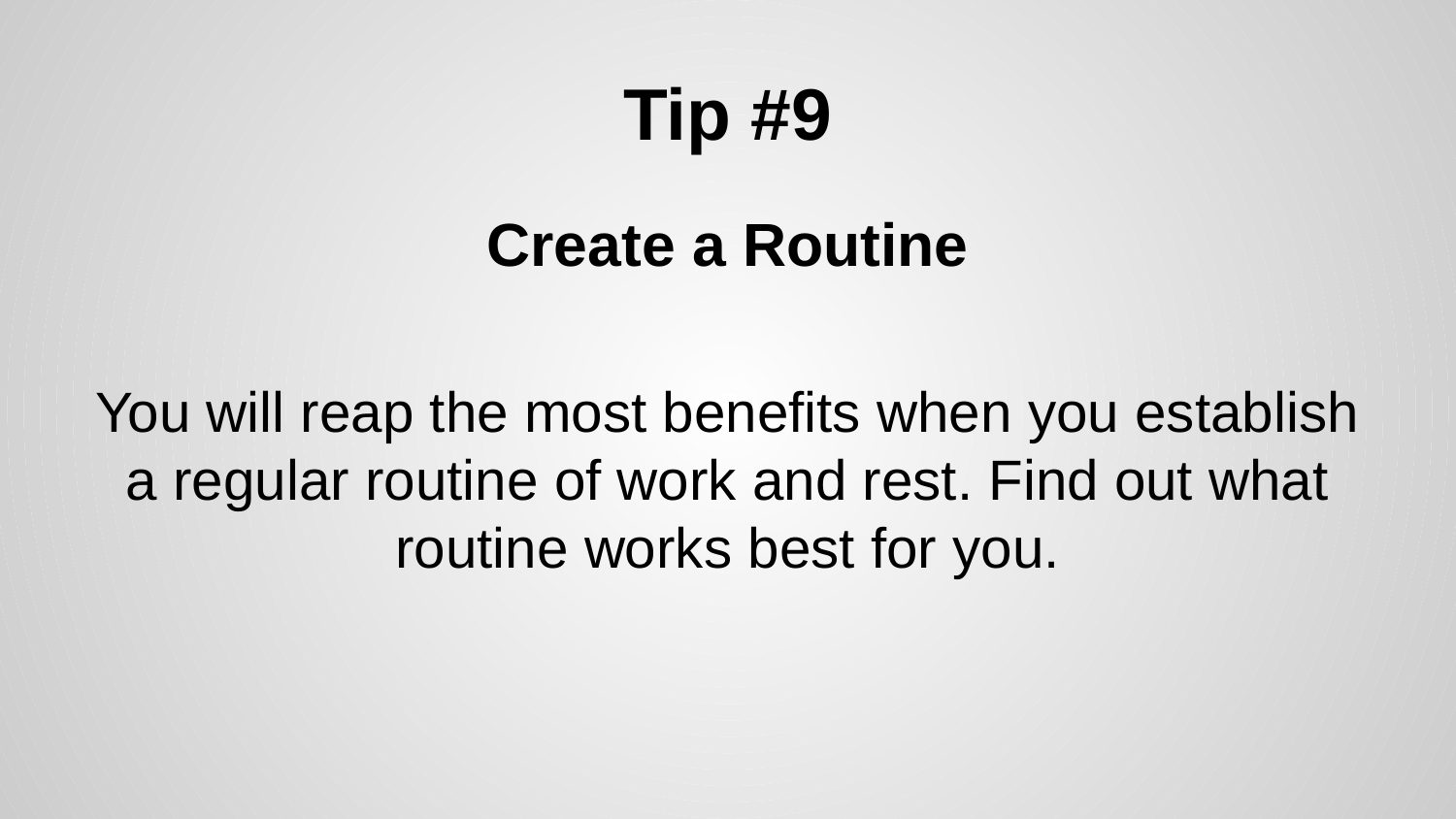

# Tip #9
Create a Routine

You will reap the most benefits when you establish a regular routine of work and rest. Find out what routine works best for you.

.